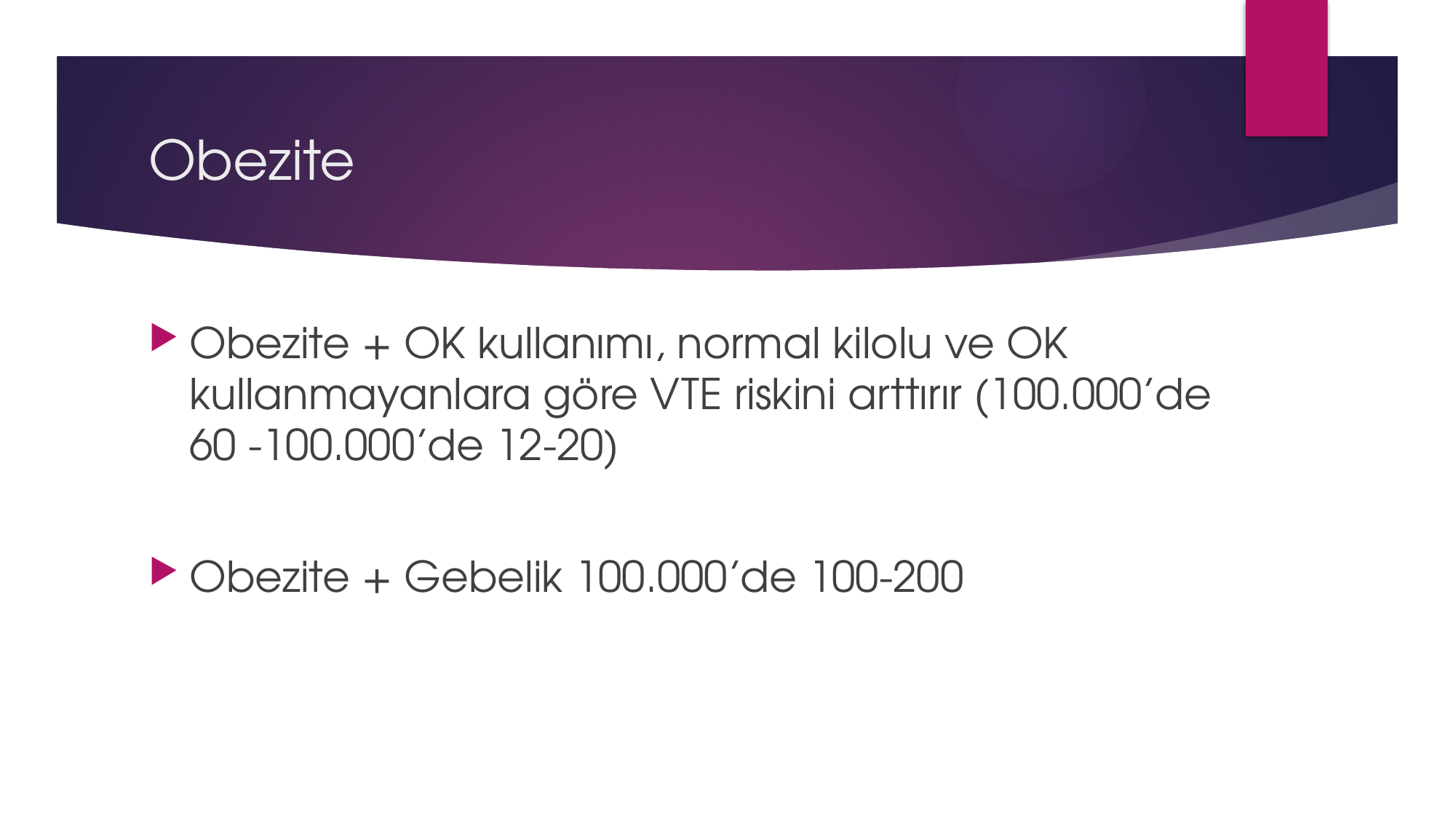

# Obezite
Obezite + OK kullanımı, normal kilolu ve OK kullanmayanlara göre VTE riskini arttırır (100.000’de 60 -100.000’de 12-20)

Obezite + Gebelik 100.000’de 100-200